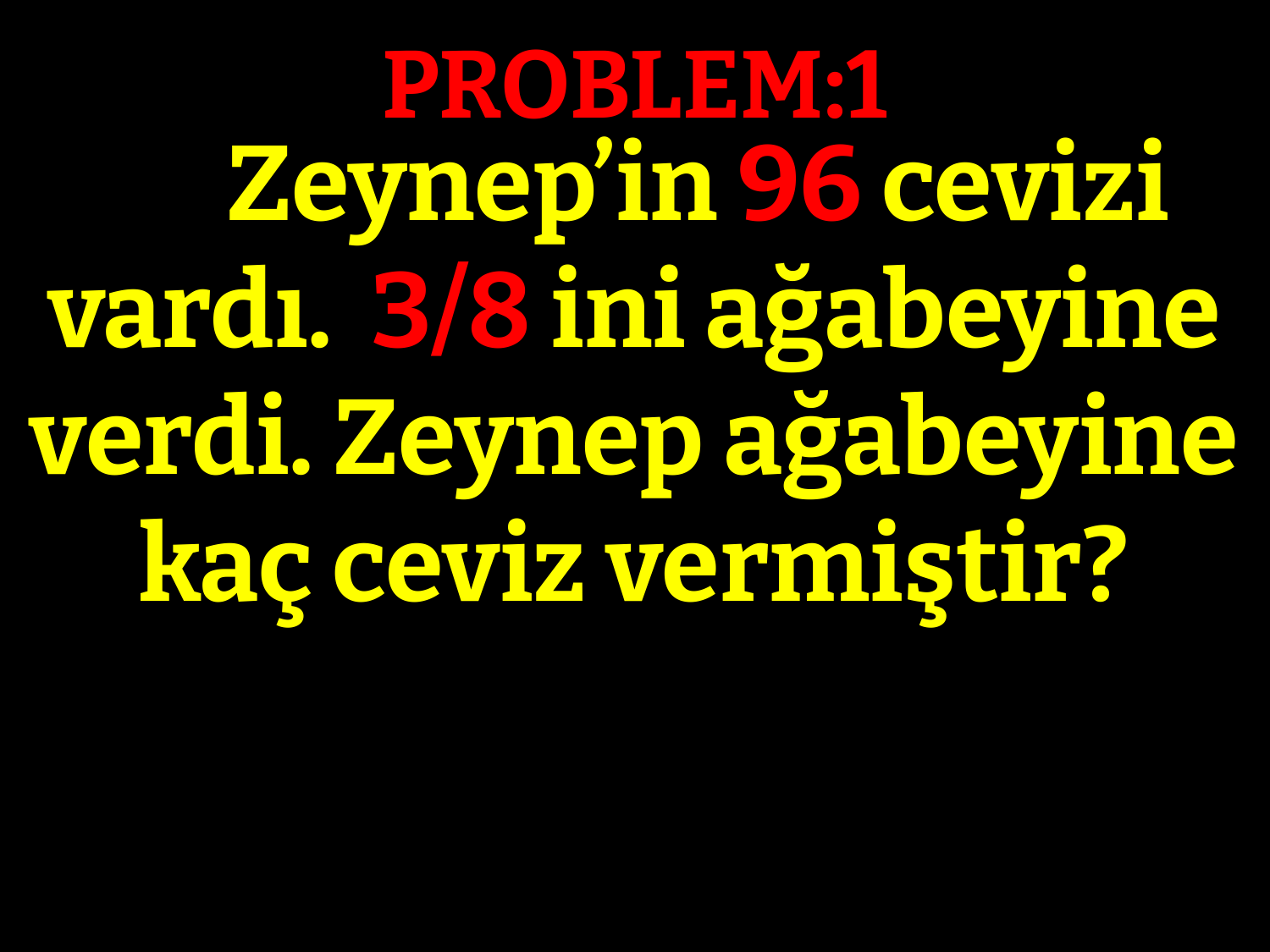

PROBLEM:1
 	Zeynep’in 96 cevizi vardı.  3/8 ini ağabeyine verdi. Zeynep ağabeyine kaç ceviz vermiştir?
#